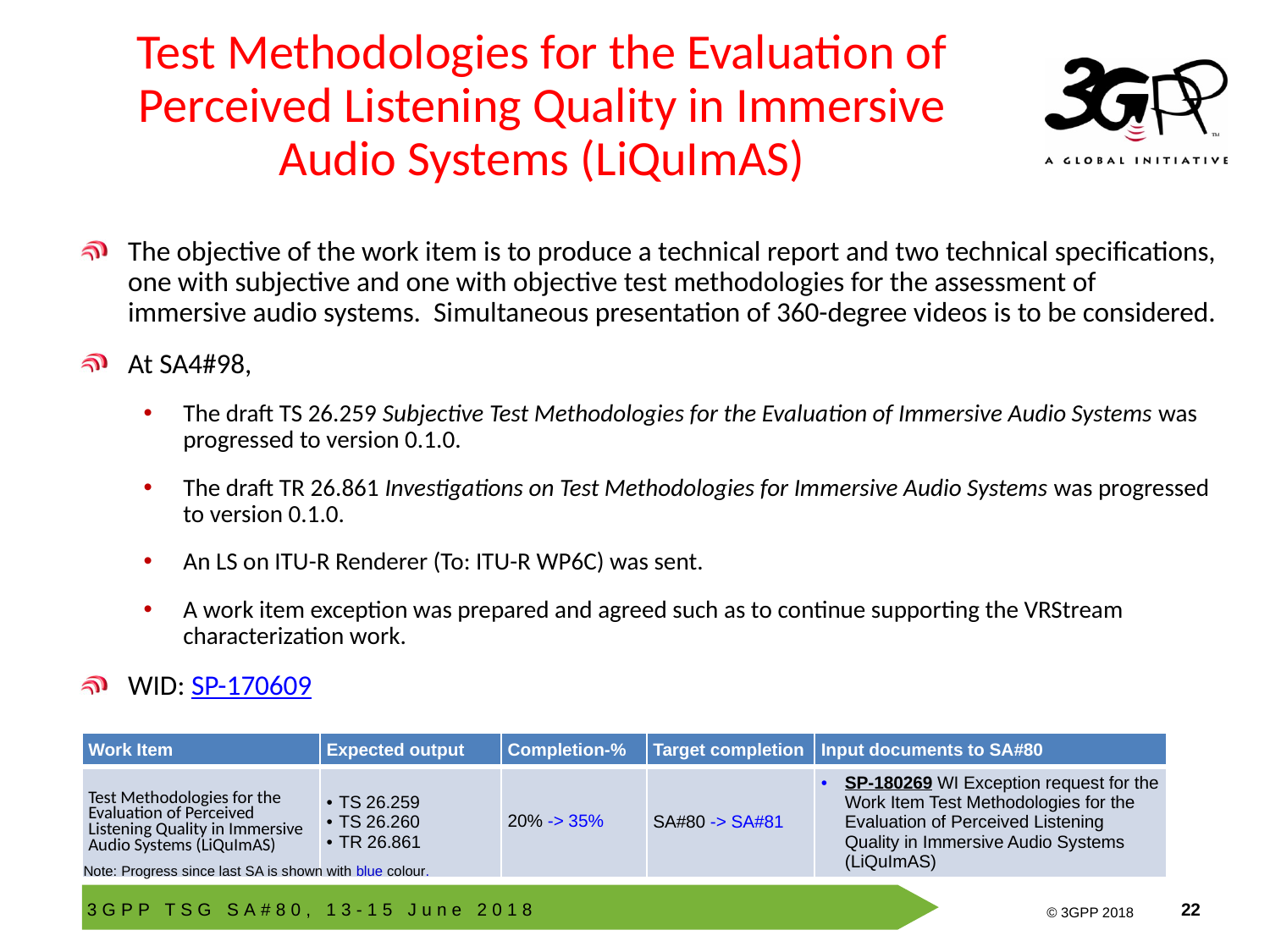

# Test Methodologies for the Evaluation of Perceived Listening Quality in Immersive Audio Systems (LiQuImAS)
The objective of the work item is to produce a technical report and two technical specifications, one with subjective and one with objective test methodologies for the assessment of immersive audio systems.  Simultaneous presentation of 360-degree videos is to be considered.
At SA4#98,
The draft TS 26.259 Subjective Test Methodologies for the Evaluation of Immersive Audio Systems was progressed to version 0.1.0.
The draft TR 26.861 Investigations on Test Methodologies for Immersive Audio Systems was progressed to version 0.1.0.
An LS on ITU-R Renderer (To: ITU-R WP6C) was sent.
A work item exception was prepared and agreed such as to continue supporting the VRStream characterization work.
WID: SP-170609

| Work Item | Expected output | Completion-% | Target completion | Input documents to SA#80 |
| --- | --- | --- | --- | --- |
| Test Methodologies for the Evaluation of Perceived Listening Quality in Immersive Audio Systems (LiQuImAS) | TS 26.259 TS 26.260 TR 26.861 | 20% -> 35% | SA#80 -> SA#81 | SP-180269 WI Exception request for the Work Item Test Methodologies for the Evaluation of Perceived Listening Quality in Immersive Audio Systems (LiQuImAS) |
Note: Progress since last SA is shown with blue colour.